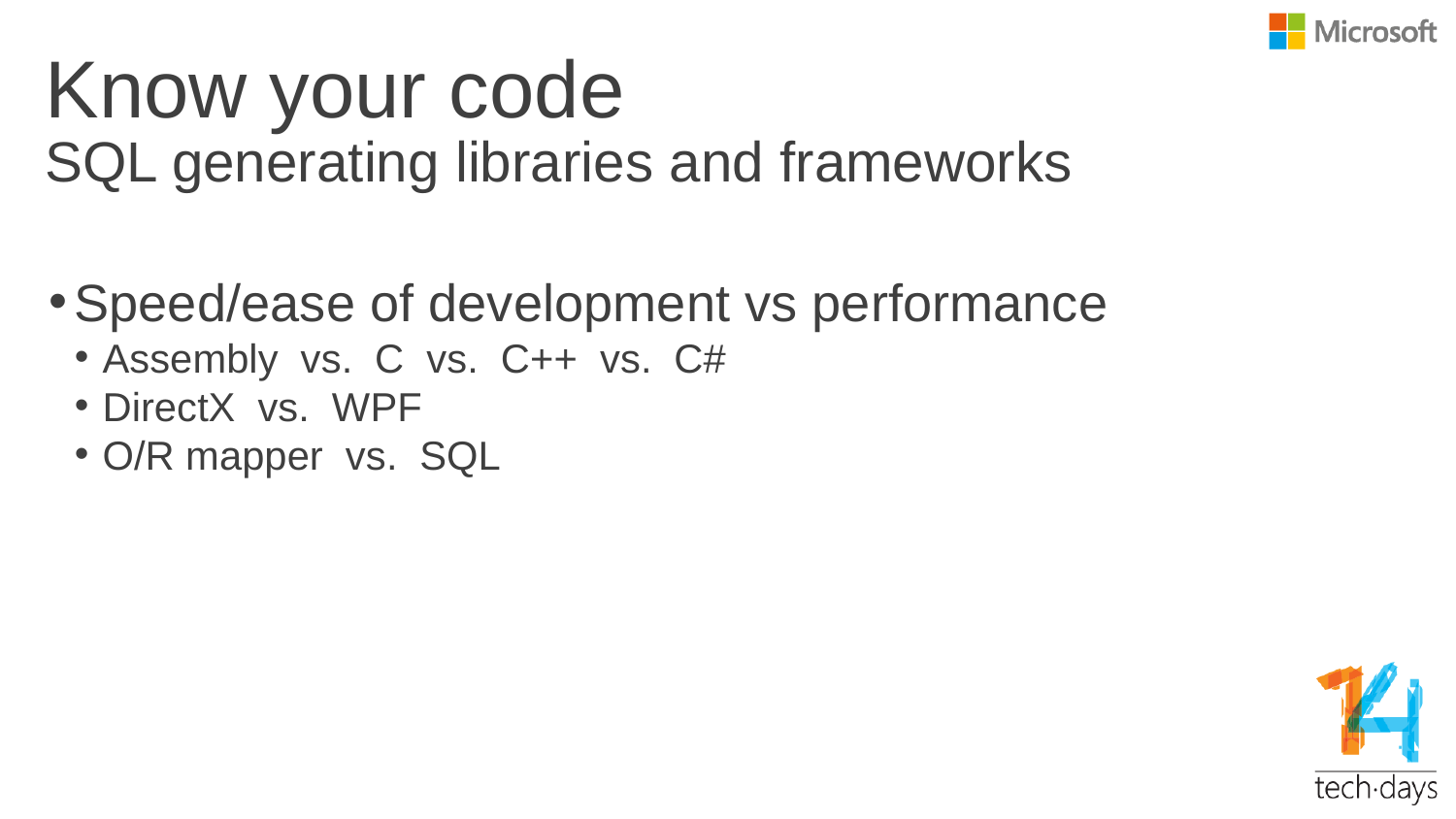

# Know your code
SQL generating libraries and frameworks
Speed/ease of development vs performance
Assembly  vs.  C  vs.  C++  vs.  C#
DirectX  vs.  WPF
O/R mapper  vs.  SQL